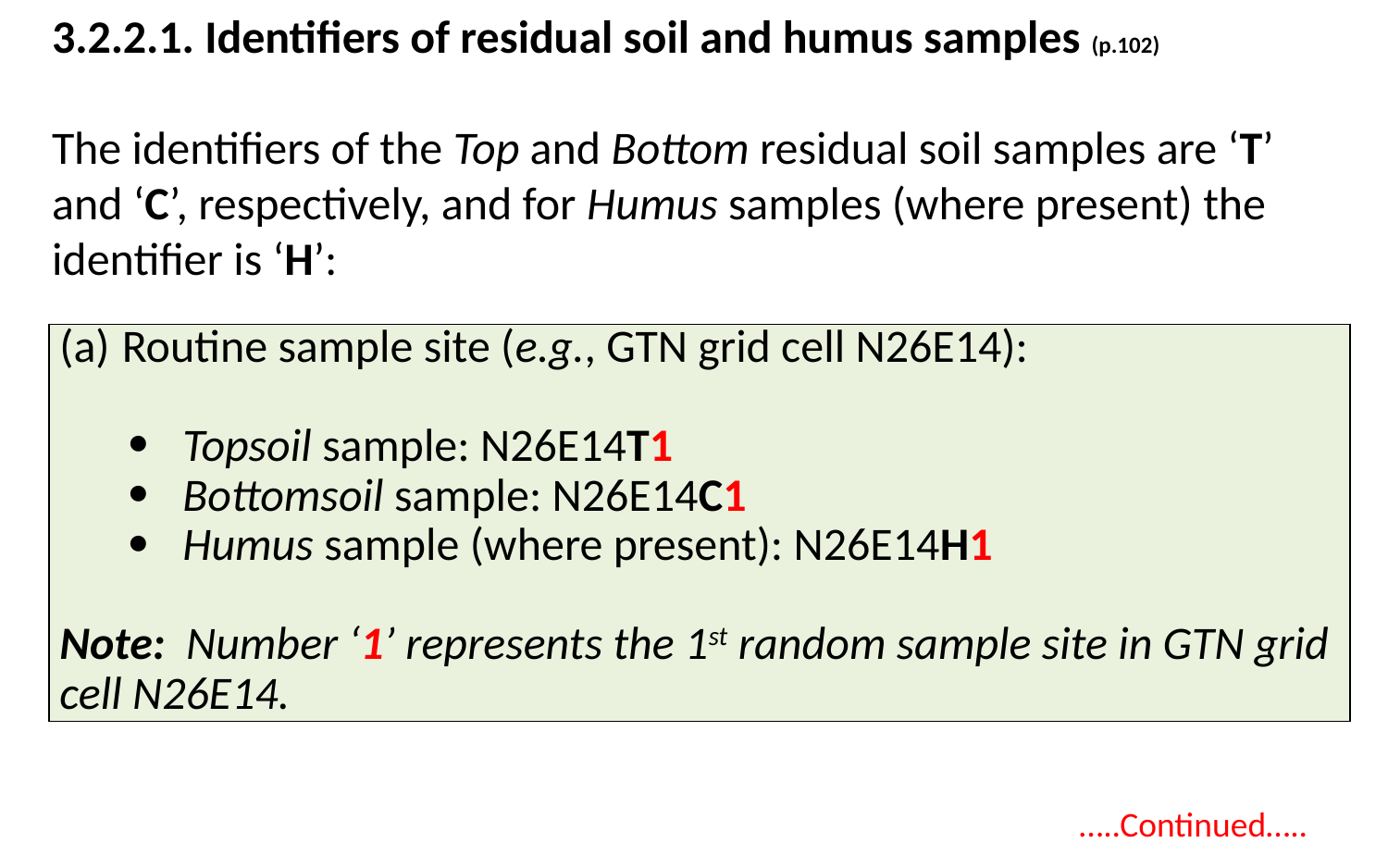

3.2.2.1. Identifiers of residual soil and humus samples (p.102)

The identifiers of the Top and Bottom residual soil samples are ‘T’ and ‘C’, respectively, and for Humus samples (where present) the identifier is ‘H’:
| Routine sample site (e.g., GTN grid cell N26E14): Topsoil sample: N26E14T1 Bottomsoil sample: N26E14C1 Humus sample (where present): N26E14H1 Note: Number ‘1’ represents the 1st random sample site in GTN grid cell N26E14. |
| --- |
…..Continued…..